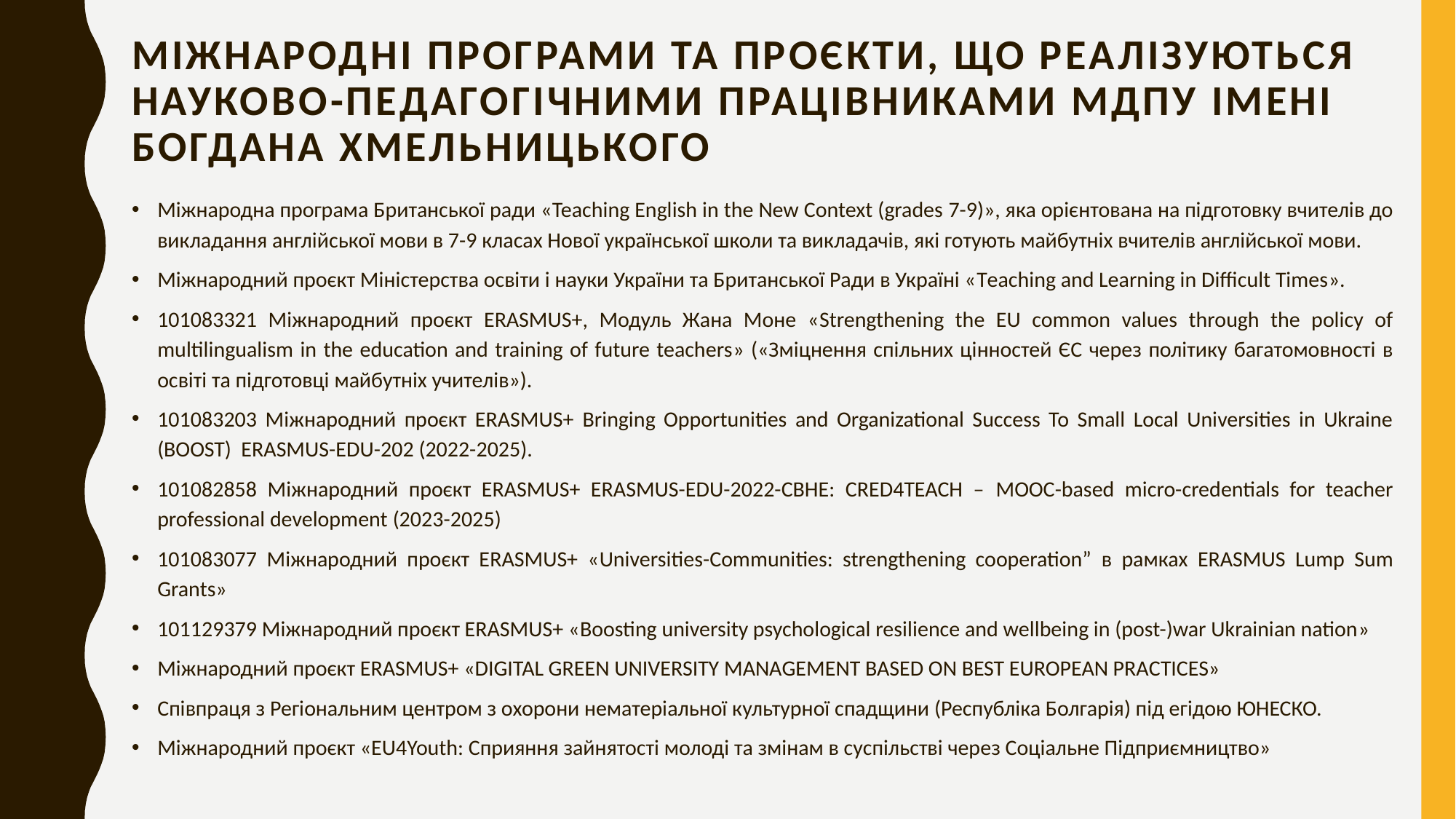

# Міжнародні програми та проєкти, що реалізуються науково-педагогічними працівниками МДПУ імені Богдана Хмельницького
Міжнародна програма Британської ради «Teaching English in the New Context (grades 7-9)», яка орієнтована на підготовку вчителів до викладання англійської мови в 7-9 класах Нової української школи та викладачів, які готують майбутніх вчителів англійської мови.
Міжнародний проєкт Міністерства освіти і науки України та Британської Ради в Україні «Тeaсhing and Learning in Difficult Times».
101083321 Міжнародний проєкт ERASMUS+, Модуль Жана Моне «Strengthening the EU common values through the policy of multilingualism in the education and training of future teachers» («Зміцнення спільних цінностей ЄС через політику багатомовності в освіті та підготовці майбутніх учителів»).
101083203 Міжнародний проєкт ERASMUS+ Bringing Opportunities and Organizational Success To Small Local Universities in Ukraine (BOOST)  ERASMUS-EDU-202 (2022-2025).
101082858 Міжнародний проєкт ERASMUS+ ERASMUS-EDU-2022-CBHE: CRED4TEACH – MOOC-based micro-credentials for teacher professional development (2023-2025)
101083077 Міжнародний проєкт ERASMUS+ «Universities-Communities: strengthening cooperation” в рамках ERASMUS Lump Sum Grants»
101129379 Міжнародний проєкт ERASMUS+ «Boosting university psychological resilience and wellbeing in (post-)war Ukrainian nation»
Міжнародний проєкт ERASMUS+ «DIGITAL GREEN UNIVERSITY MANAGEMENT BASED ON BEST EUROPEAN PRACTICES»
Співпраця з Регіональним центром з охорони нематеріальної культурної спадщини (Республіка Болгарія) під егідою ЮНЕСКО.
Міжнародний проєкт «EU4Youth: Сприяння зайнятості молоді та змінам в суспільстві через Соціальне Підприємництво»